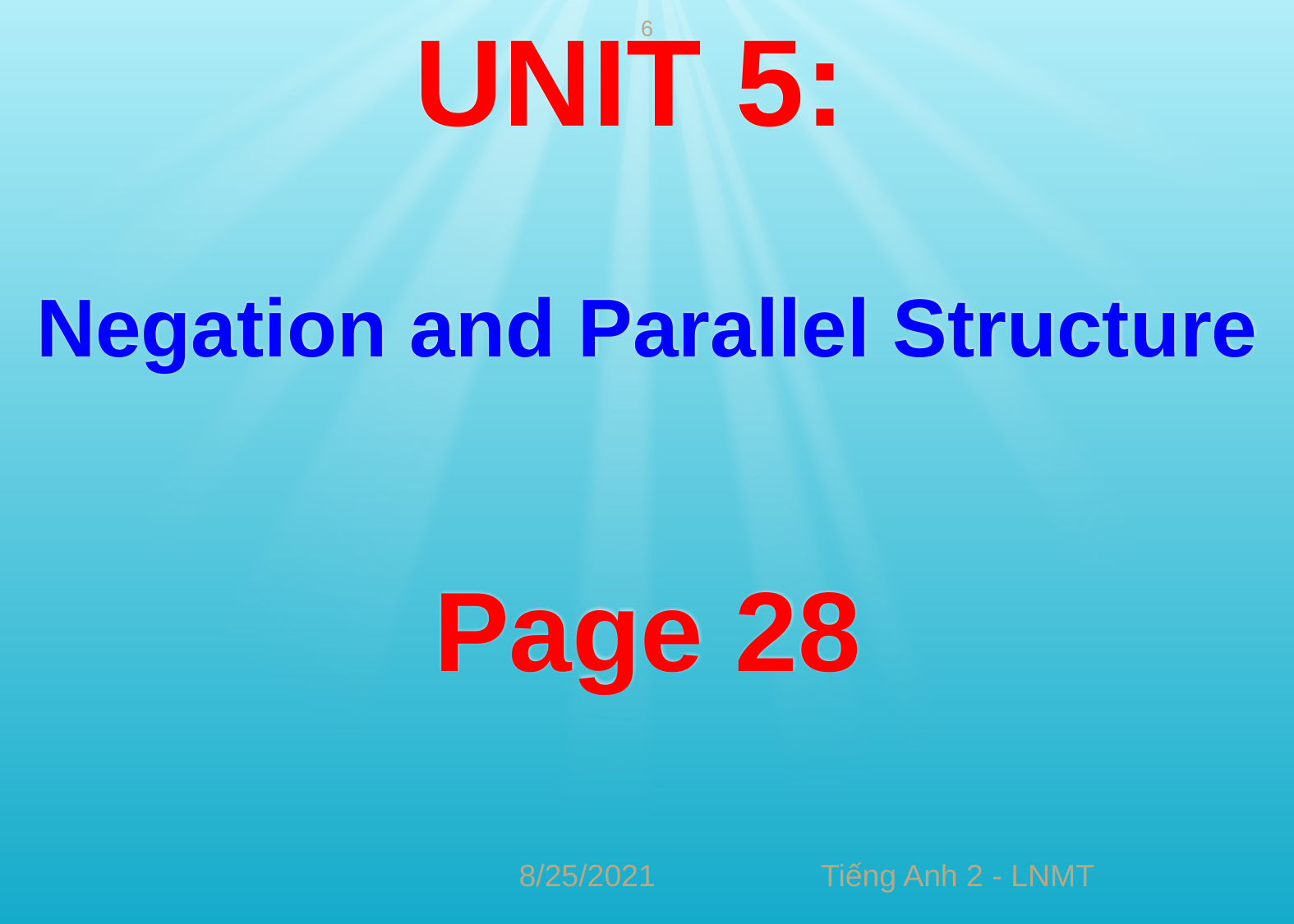

6
# UNIT 5: Negation and Parallel Structure Page 28
8/25/2021
Tiếng Anh 2 - LNMT